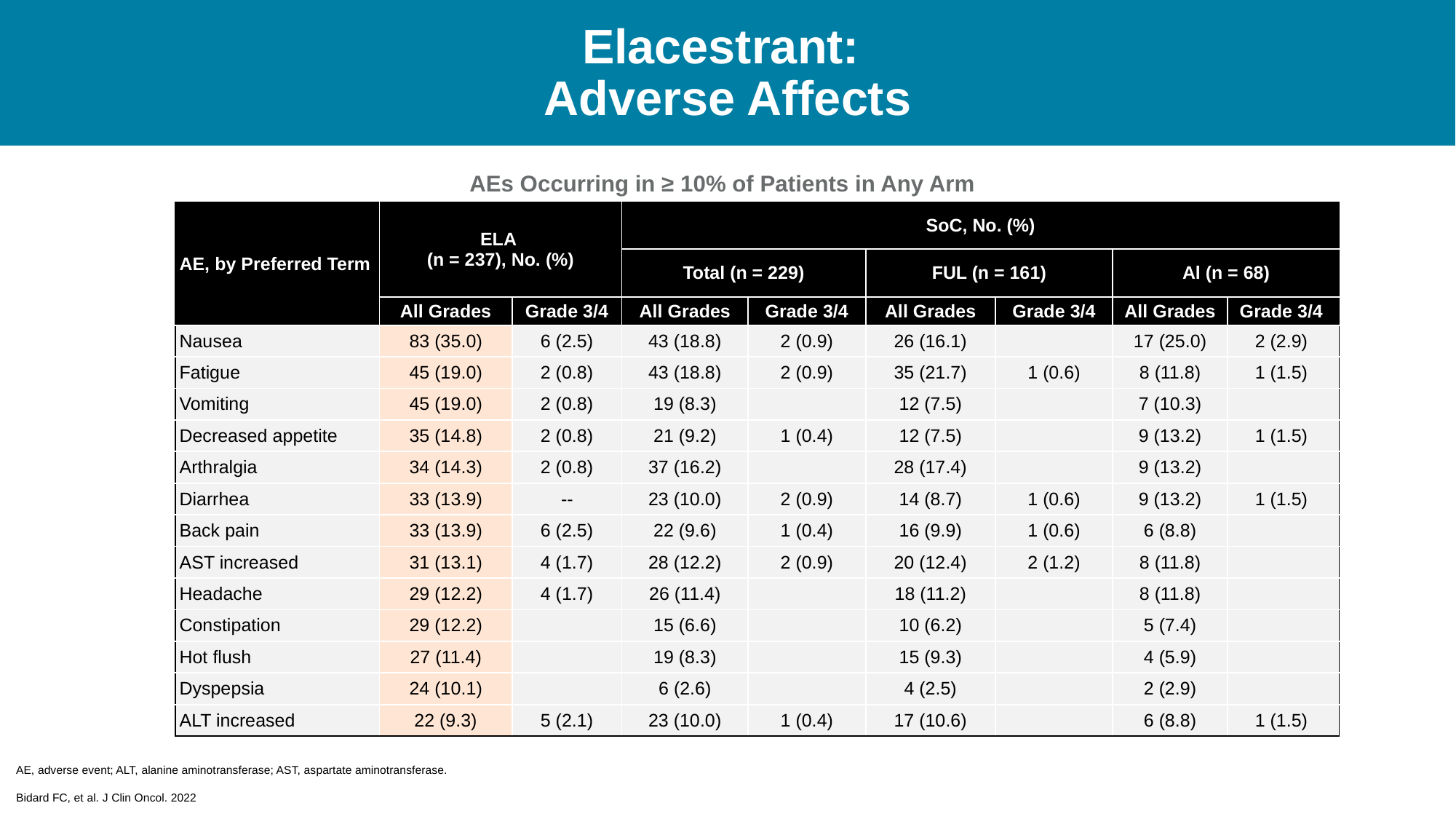

# Elacestrant: Adverse Affects
AEs Occurring in ≥ 10% of Patients in Any Arm
| AE, by Preferred Term | ELA (n = 237), No. (%) |  | SoC, No. (%) |  |  |  |  |  |
| --- | --- | --- | --- | --- | --- | --- | --- | --- |
|  |  |  | Total (n = 229) |  | FUL (n = 161) |  | Al (n = 68) |  |
|  | All Grades | Grade 3/4 | All Grades | Grade 3/4 | All Grades | Grade 3/4 | All Grades | Grade 3/4 |
| Nausea | 83 (35.0) | 6 (2.5) | 43 (18.8) | 2 (0.9) | 26 (16.1) |  | 17 (25.0) | 2 (2.9) |
| Fatigue | 45 (19.0) | 2 (0.8) | 43 (18.8) | 2 (0.9) | 35 (21.7) | 1 (0.6) | 8 (11.8) | 1 (1.5) |
| Vomiting | 45 (19.0) | 2 (0.8) | 19 (8.3) |  | 12 (7.5) |  | 7 (10.3) |  |
| Decreased appetite | 35 (14.8) | 2 (0.8) | 21 (9.2) | 1 (0.4) | 12 (7.5) |  | 9 (13.2) | 1 (1.5) |
| Arthralgia | 34 (14.3) | 2 (0.8) | 37 (16.2) |  | 28 (17.4) |  | 9 (13.2) |  |
| Diarrhea | 33 (13.9) | -- | 23 (10.0) | 2 (0.9) | 14 (8.7) | 1 (0.6) | 9 (13.2) | 1 (1.5) |
| Back pain | 33 (13.9) | 6 (2.5) | 22 (9.6) | 1 (0.4) | 16 (9.9) | 1 (0.6) | 6 (8.8) |  |
| AST increased | 31 (13.1) | 4 (1.7) | 28 (12.2) | 2 (0.9) | 20 (12.4) | 2 (1.2) | 8 (11.8) |  |
| Headache | 29 (12.2) | 4 (1.7) | 26 (11.4) |  | 18 (11.2) |  | 8 (11.8) |  |
| Constipation | 29 (12.2) |  | 15 (6.6) |  | 10 (6.2) |  | 5 (7.4) |  |
| Hot flush | 27 (11.4) |  | 19 (8.3) |  | 15 (9.3) |  | 4 (5.9) |  |
| Dyspepsia | 24 (10.1) |  | 6 (2.6) |  | 4 (2.5) |  | 2 (2.9) |  |
| ALT increased | 22 (9.3) | 5 (2.1) | 23 (10.0) | 1 (0.4) | 17 (10.6) |  | 6 (8.8) | 1 (1.5) |
AE, adverse event; ALT, alanine aminotransferase; AST, aspartate aminotransferase.

Bidard FC, et al. J Clin Oncol. 2022